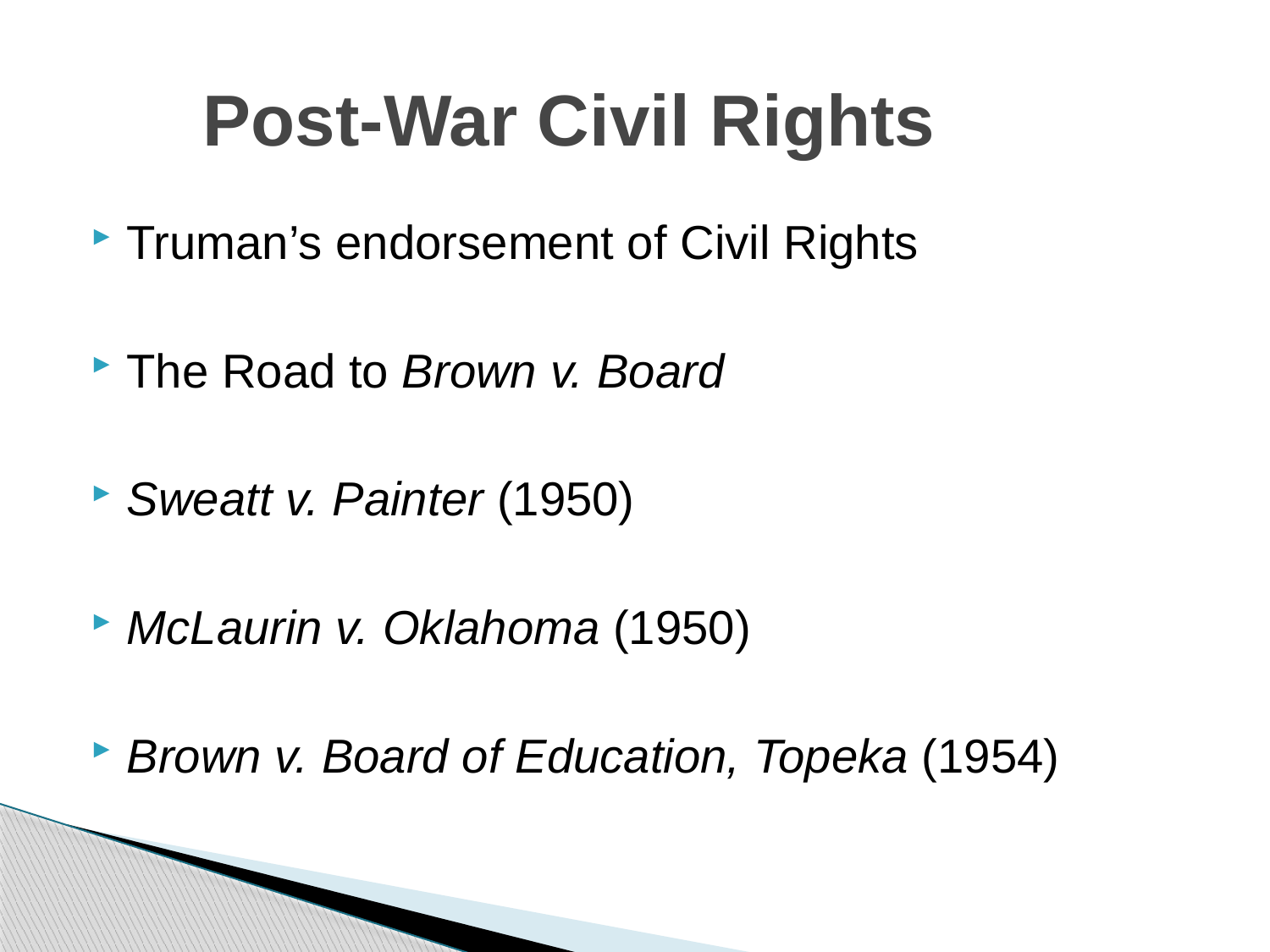

# Post-War Civil Rights
Truman’s endorsement of Civil Rights

The Road to Brown v. Board

Sweatt v. Painter (1950)

McLaurin v. Oklahoma (1950)

Brown v. Board of Education, Topeka (1954)